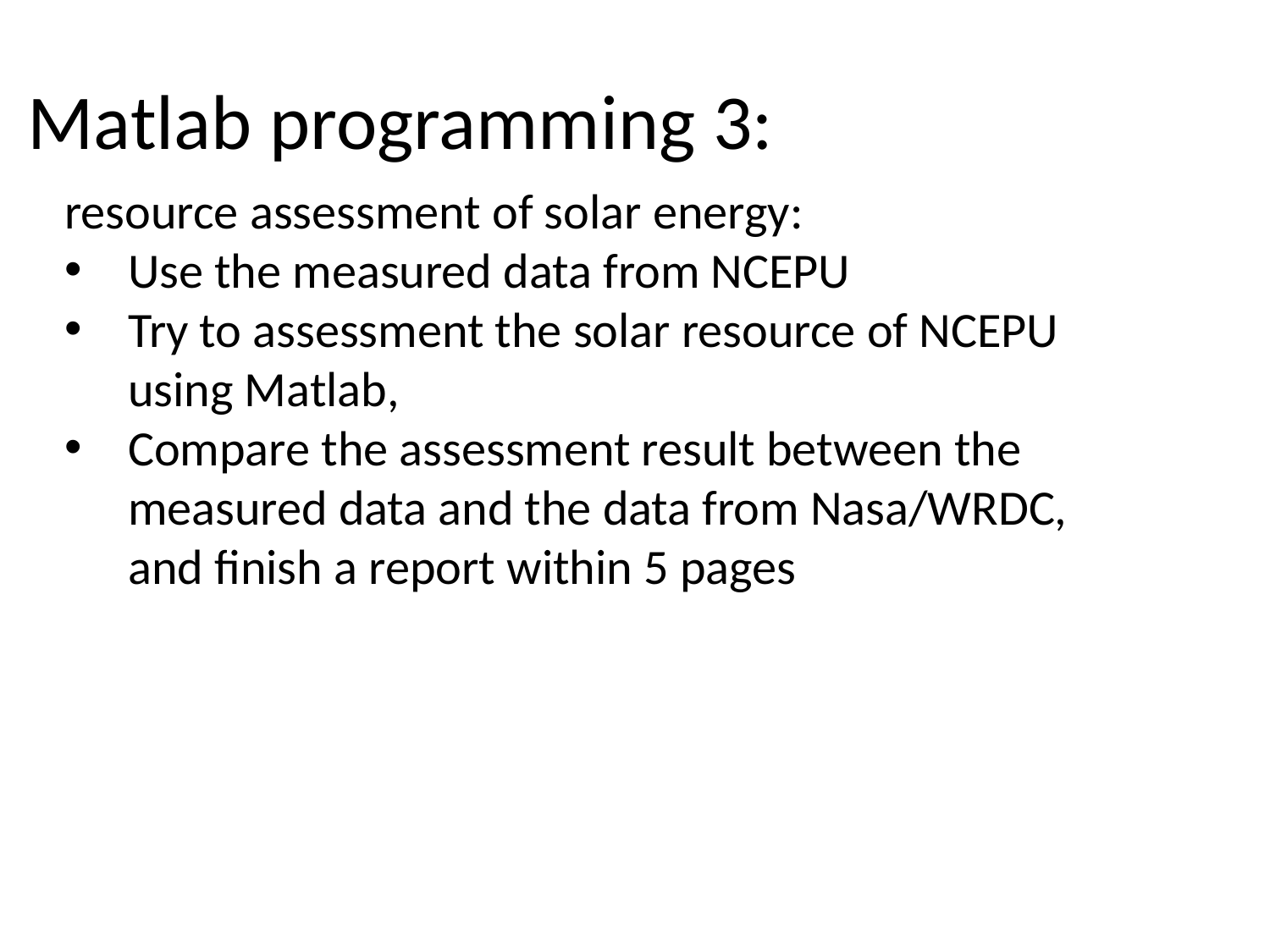

# Matlab programming 3:
resource assessment of solar energy:
Use the measured data from NCEPU
Try to assessment the solar resource of NCEPU using Matlab,
Compare the assessment result between the measured data and the data from Nasa/WRDC, and finish a report within 5 pages